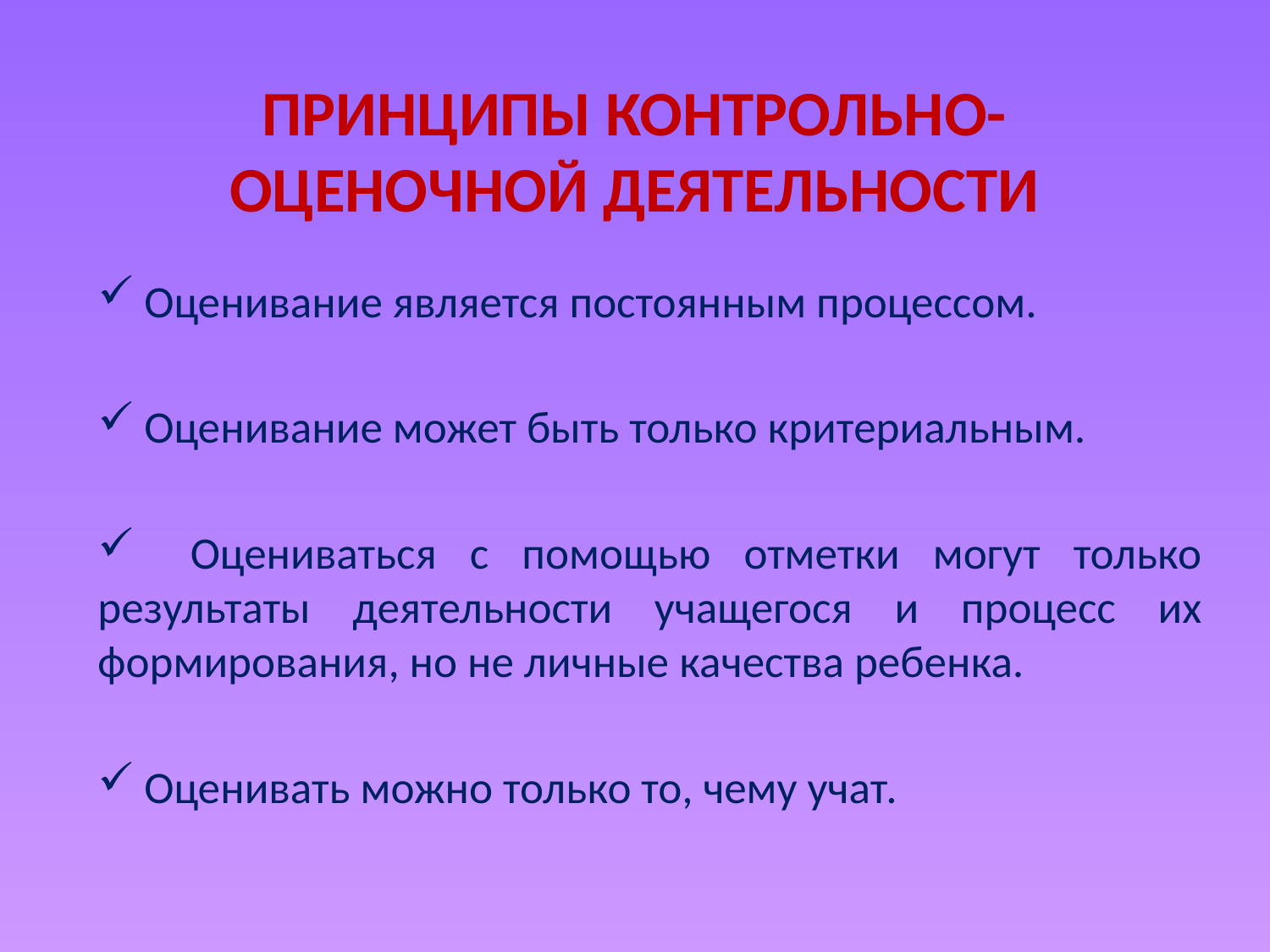

# Принципы контрольно-оценочной деятельности
  Оценивание является постоянным процессом.

  Оценивание может быть только критериальным.

  Оцениваться с помощью отметки могут только результаты деятельности учащегося и процесс их формирования, но не личные качества ребенка.

  Оценивать можно только то, чему учат.